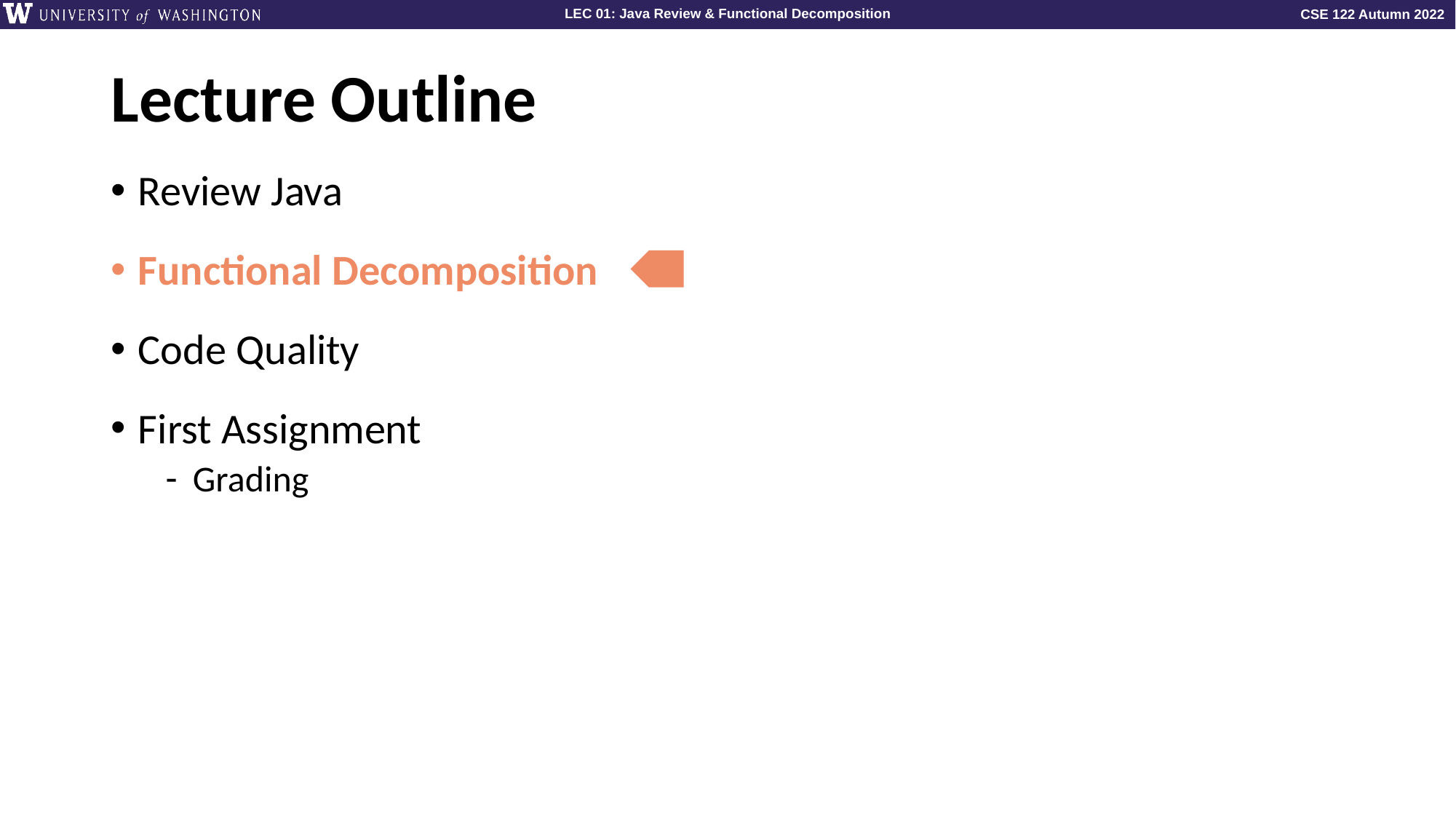

# Lecture Outline
Review Java
Functional Decomposition
Code Quality
First Assignment
Grading